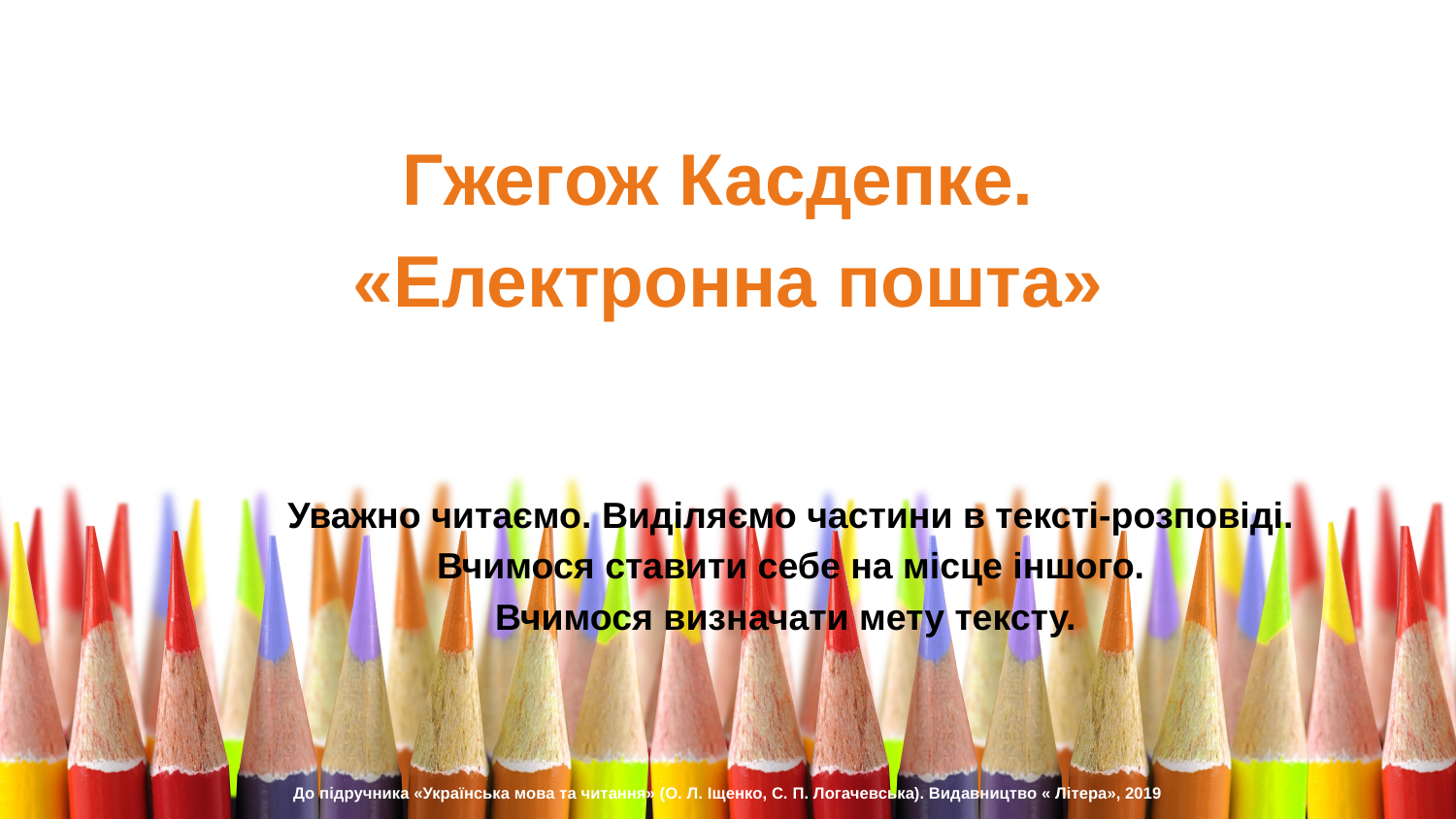

Гжегож Касдепке.
«Електронна пошта»

Уважно читаємо. Виділяємо частини в тексті-розповіді.
 Вчимося ставити себе на місце іншого.
Вчимося визначати мету тексту.
До підручника «Українська мова та читання» (О. Л. Іщенко, С. П. Логачевська). Видавництво « Літера», 2019